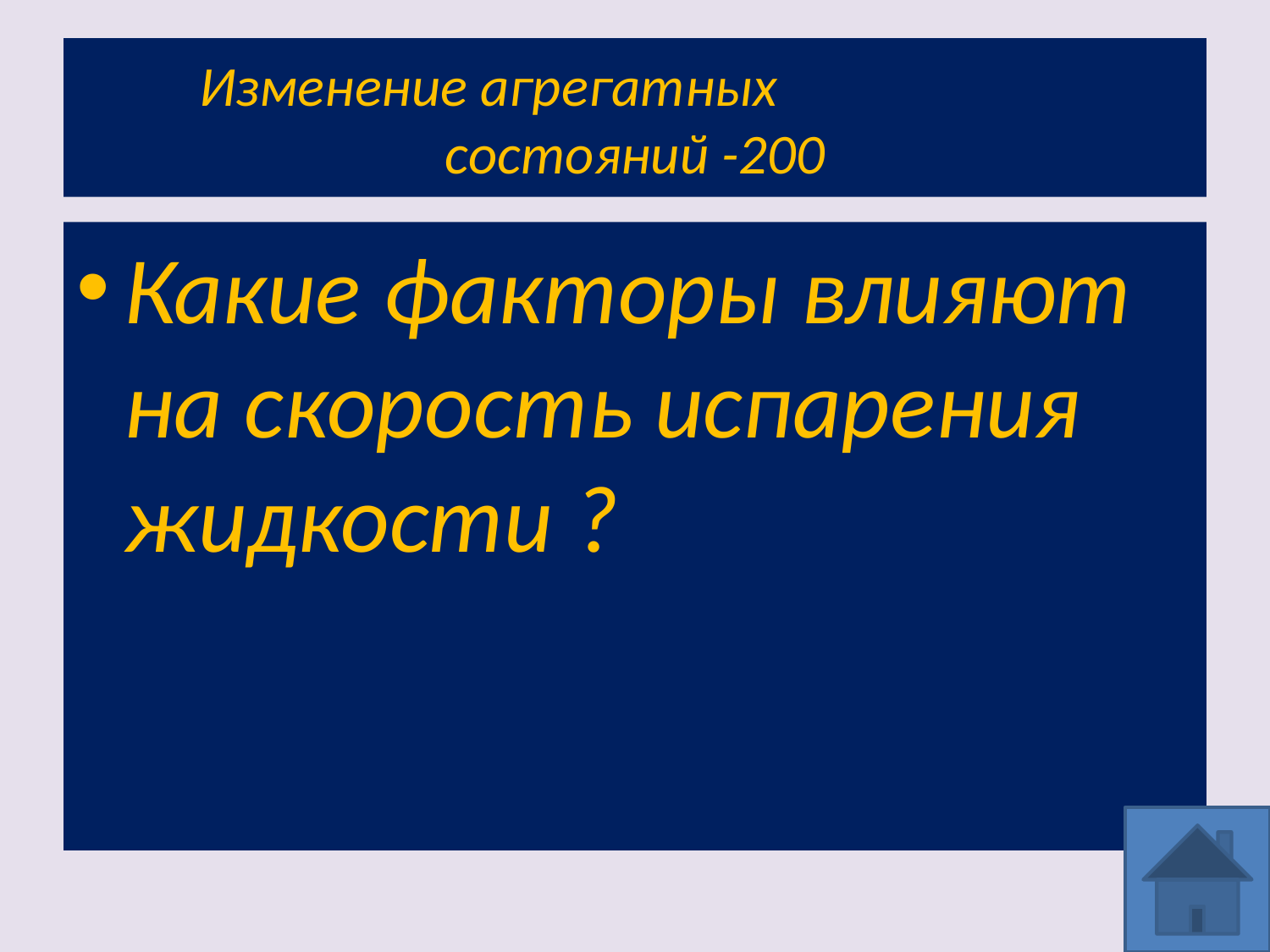

# Изменение агрегатных                        состояний -200
Какие факторы влияют на скорость испарения жидкости ?